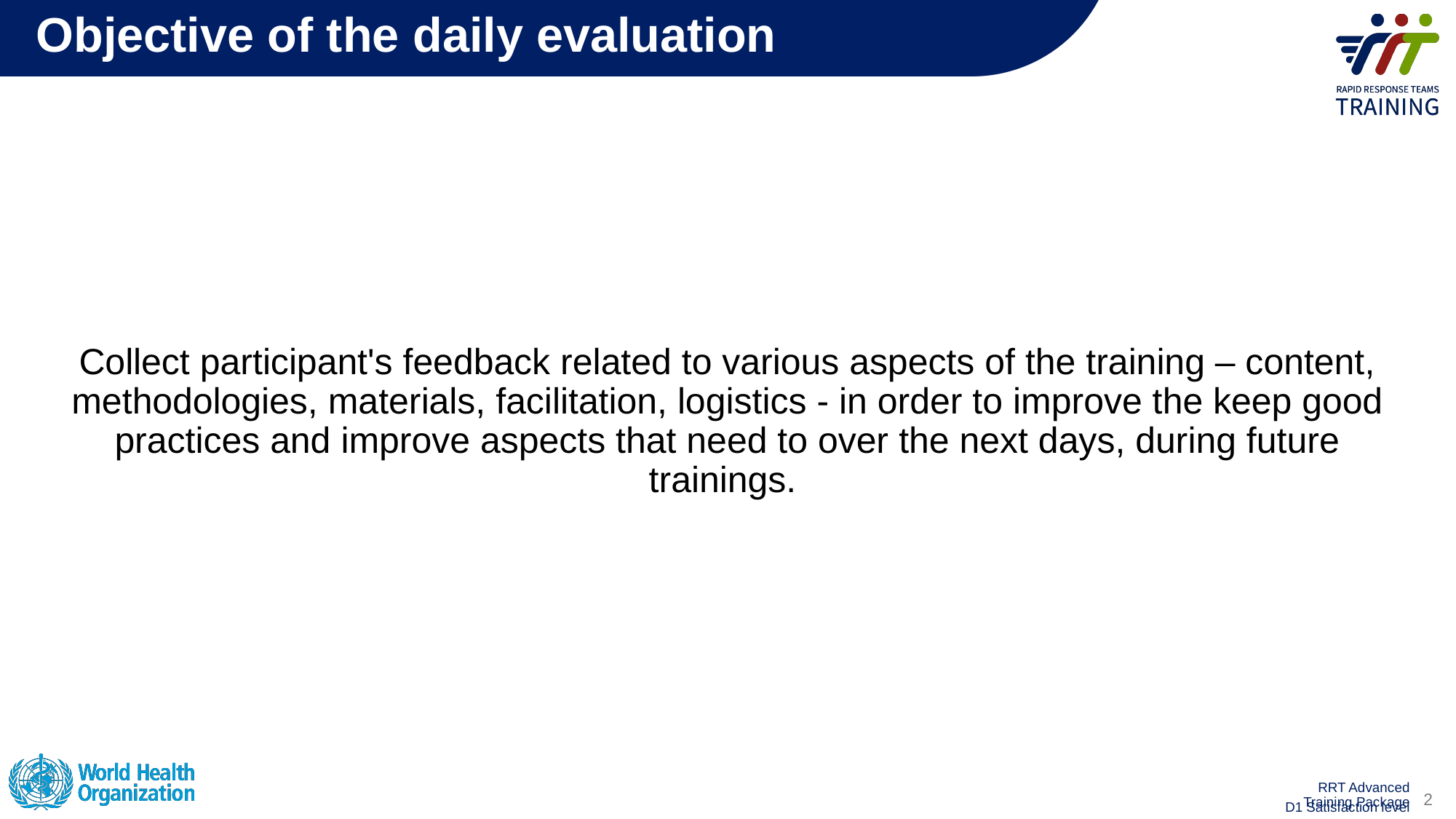

# Objective of the daily evaluation
Collect participant's feedback related to various aspects of the training – content, methodologies, materials, facilitation, logistics - in order to improve the keep good practices and improve aspects that need to over the next days, during future trainings.